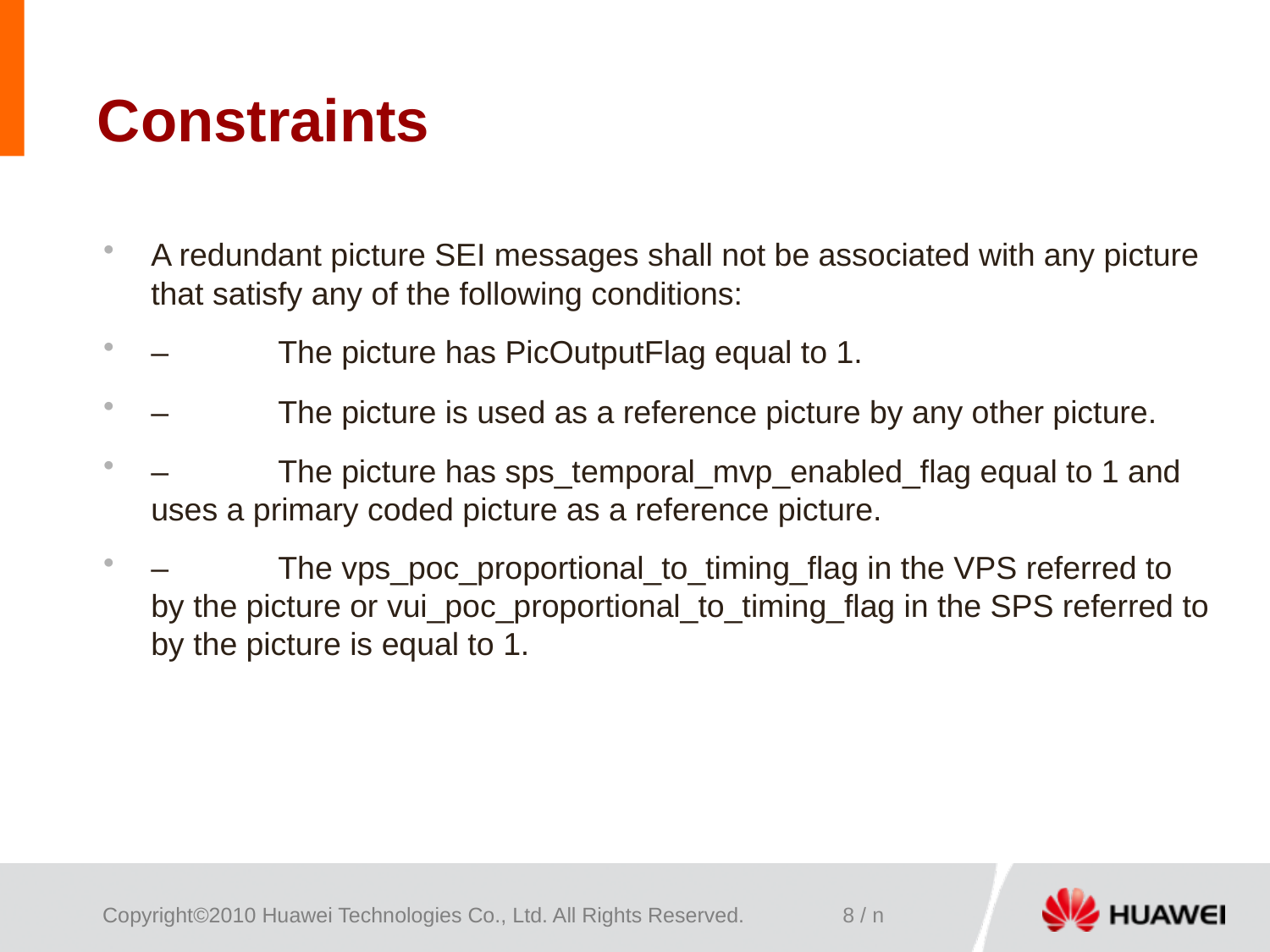

# Constraints
A redundant picture SEI messages shall not be associated with any picture that satisfy any of the following conditions:
–	The picture has PicOutputFlag equal to 1.
–	The picture is used as a reference picture by any other picture.
–	The picture has sps_temporal_mvp_enabled_flag equal to 1 and uses a primary coded picture as a reference picture.
–	The vps_poc_proportional_to_timing_flag in the VPS referred to by the picture or vui_poc_proportional_to_timing_flag in the SPS referred to by the picture is equal to 1.